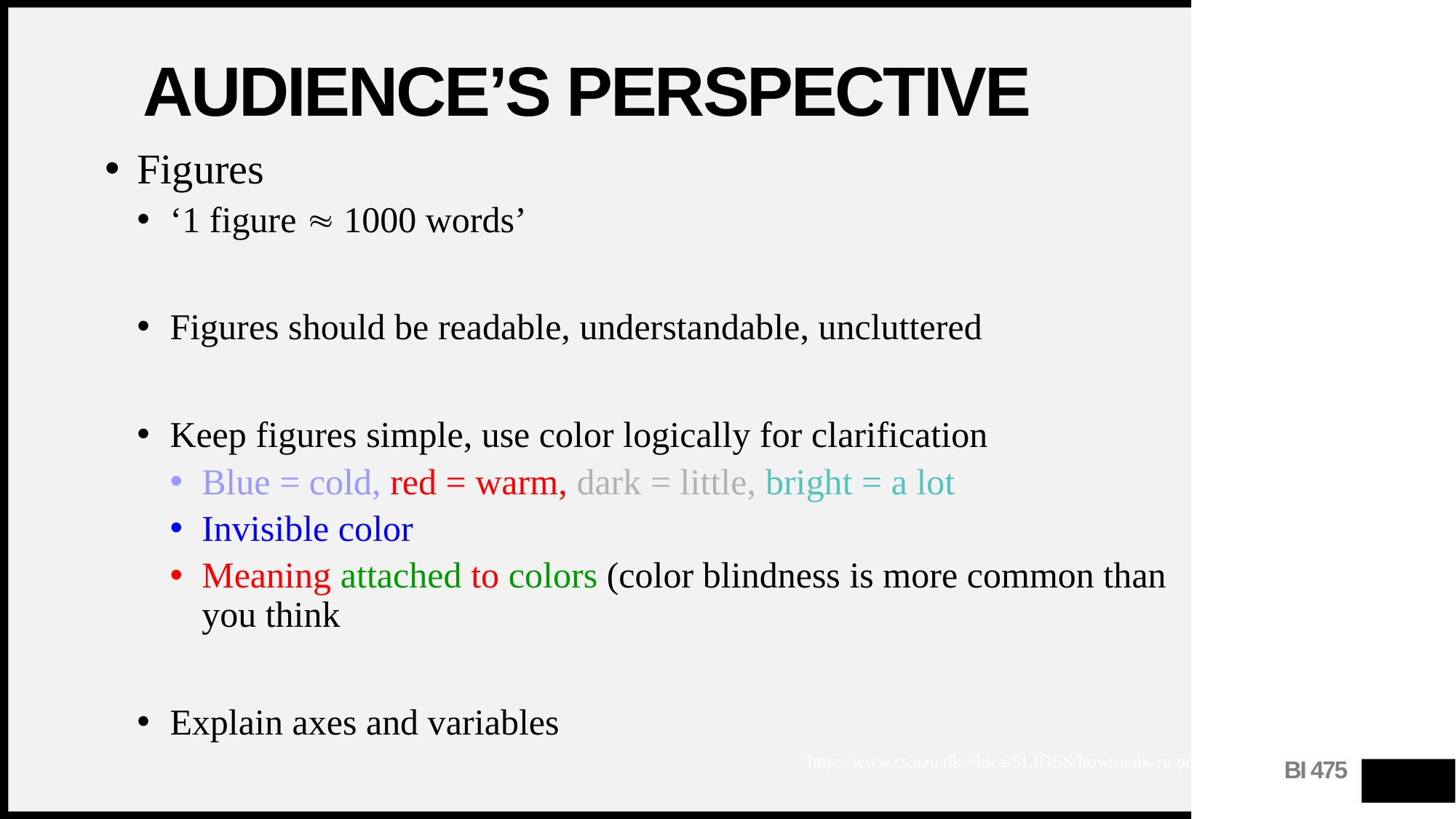

# Audience’s perspective
Figures
‘1 figure ≈ 1000 words’

Figures should be readable, understandable, uncluttered

Keep figures simple, use color logically for clarification
Blue = cold, red = warm, dark = little, bright = a lot
Invisible color
Meaning attached to colors (color blindness is more common than you think

Explain axes and variables

Include reference on figure
http://www.cs.aau.dk/~luca/SLIDES/howtotalk-ru.pdf